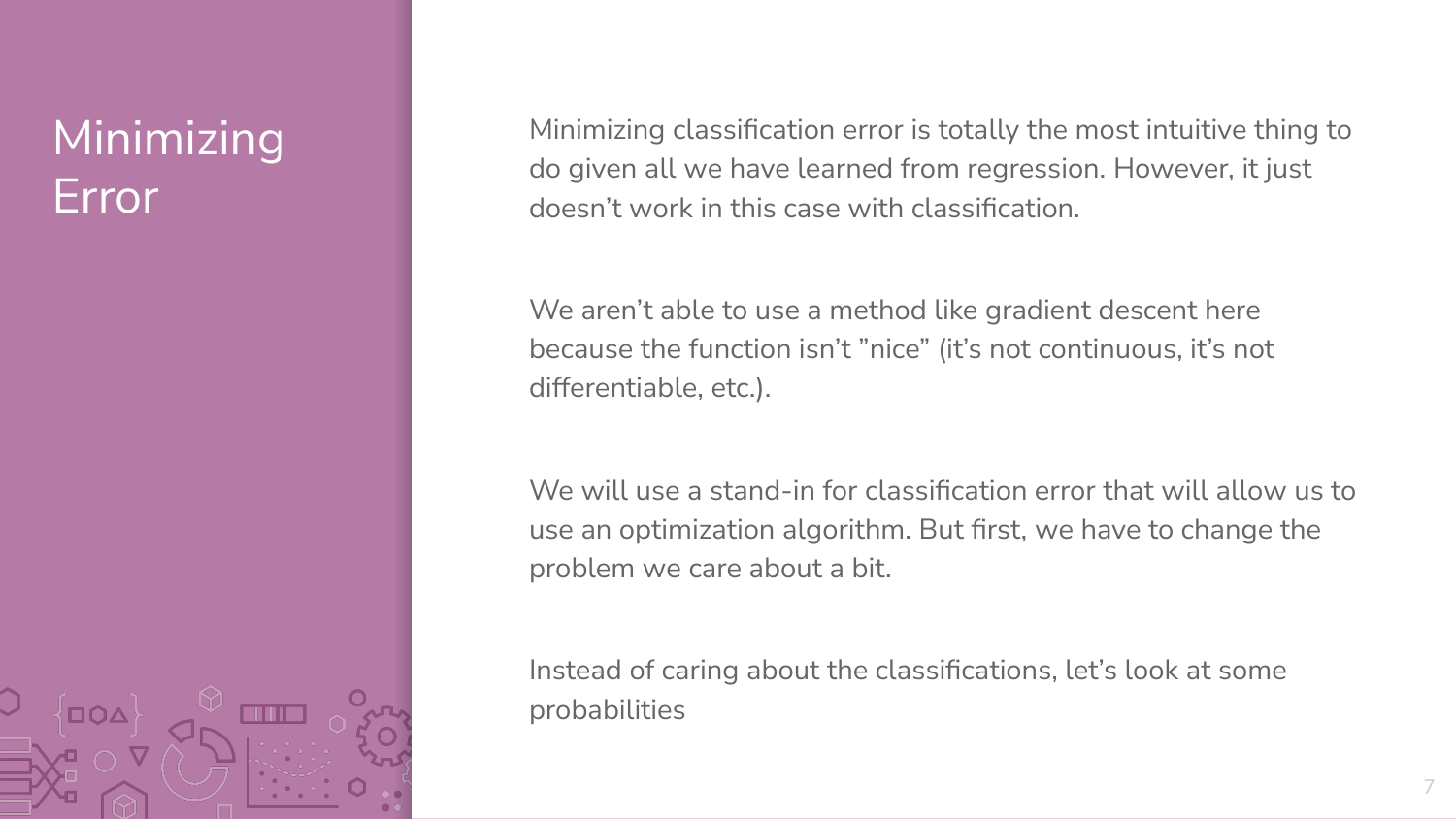

# Minimizing Error
Minimizing classification error is totally the most intuitive thing to do given all we have learned from regression. However, it just doesn’t work in this case with classification.

We aren’t able to use a method like gradient descent here because the function isn’t ”nice” (it’s not continuous, it’s not differentiable, etc.).

We will use a stand-in for classification error that will allow us to use an optimization algorithm. But first, we have to change the problem we care about a bit.

Instead of caring about the classifications, let’s look at some probabilities
7